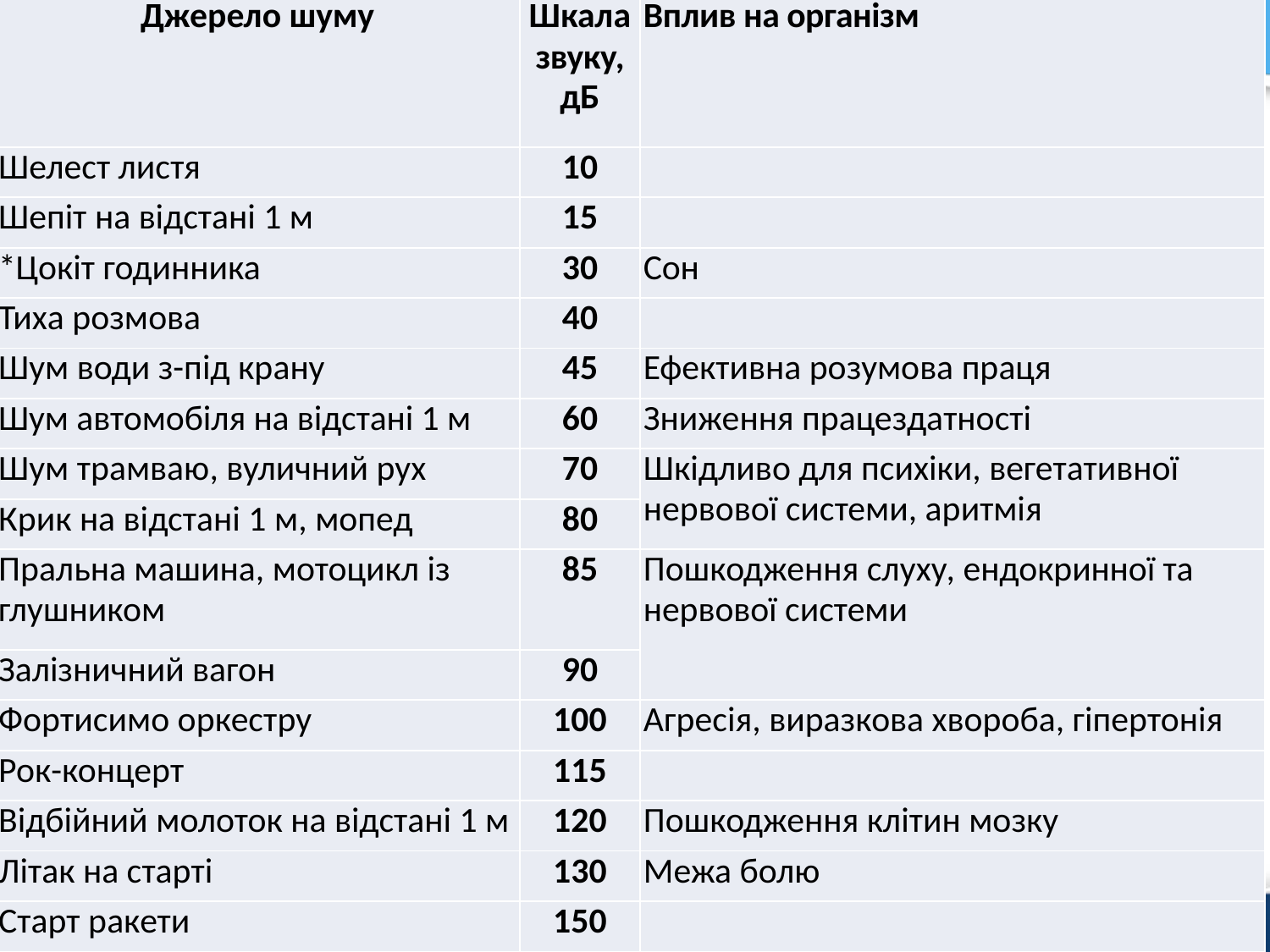

| Джерело шуму | Шкала звуку, дБ | Вплив на організм |
| --- | --- | --- |
| Шелест листя | 10 |  |
| Шепіт на відстані 1 м | 15 |  |
| \*Цокіт годинника | 30 | Сон |
| Тиха розмова | 40 |  |
| Шум води з-під крану | 45 | Ефективна розумова праця |
| Шум автомобіля на відстані 1 м | 60 | Зниження працездатності |
| Шум трамваю, вуличний рух | 70 | Шкідливо для психіки, вегетативної нервової системи, аритмія |
| Крик на відстані 1 м, мопед | 80 |  |
| Пральна машина, мотоцикл із глушником | 85 | Пошкодження слуху, ендокринної та нервової системи |
| Залізничний вагон | 90 |  |
| Фортисимо оркестру | 100 | Агресія, виразкова хвороба, гіпертонія |
| Рок-концерт | 115 |  |
| Відбійний молоток на відстані 1 м | 120 | Пошкодження клітин мозку |
| Літак на старті | 130 | Межа болю |
| Старт ракети | 150 |  |
#